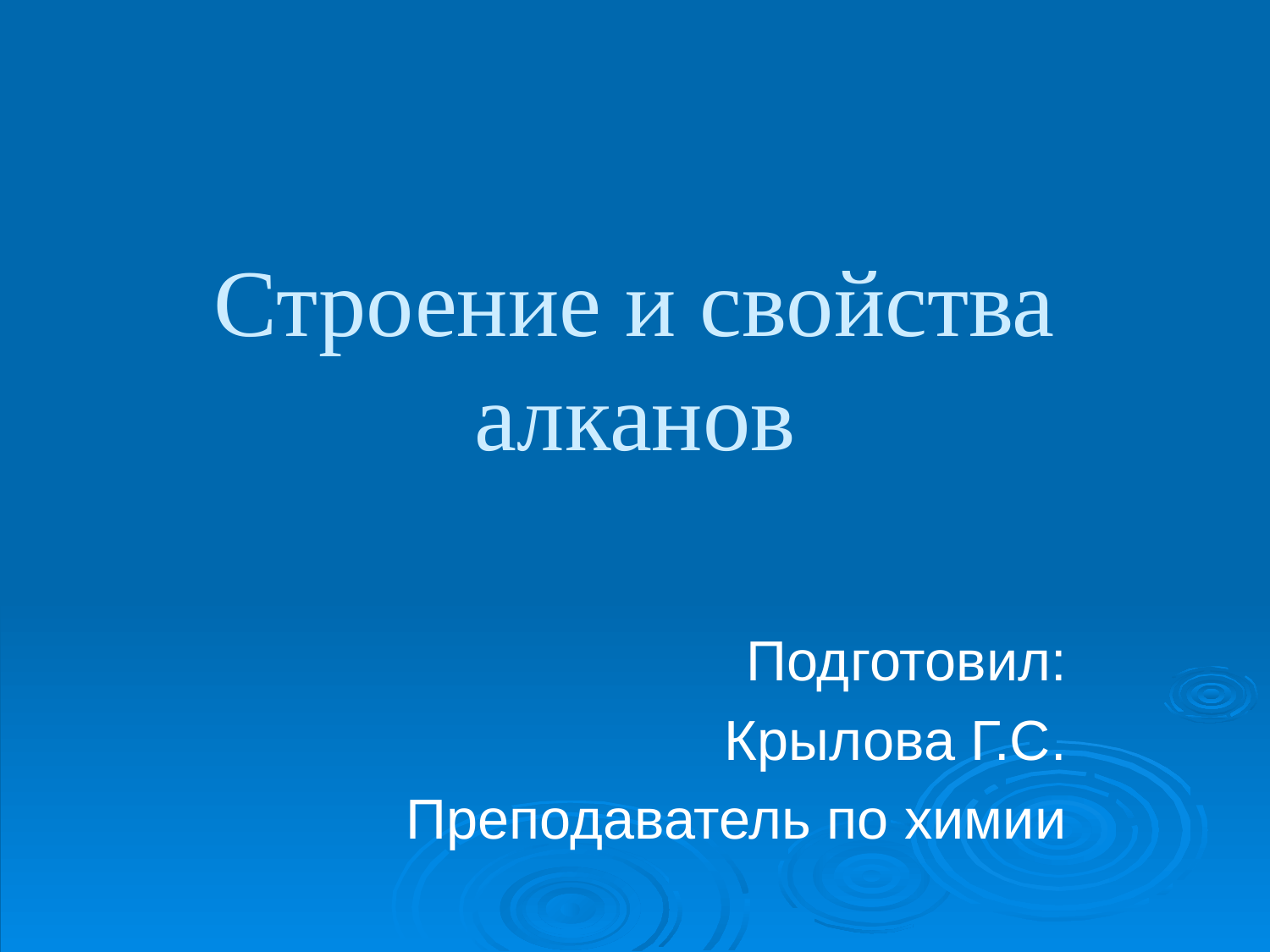

# Строение и свойства алканов

Подготовил:
Крылова Г.С.
Преподаватель по химии